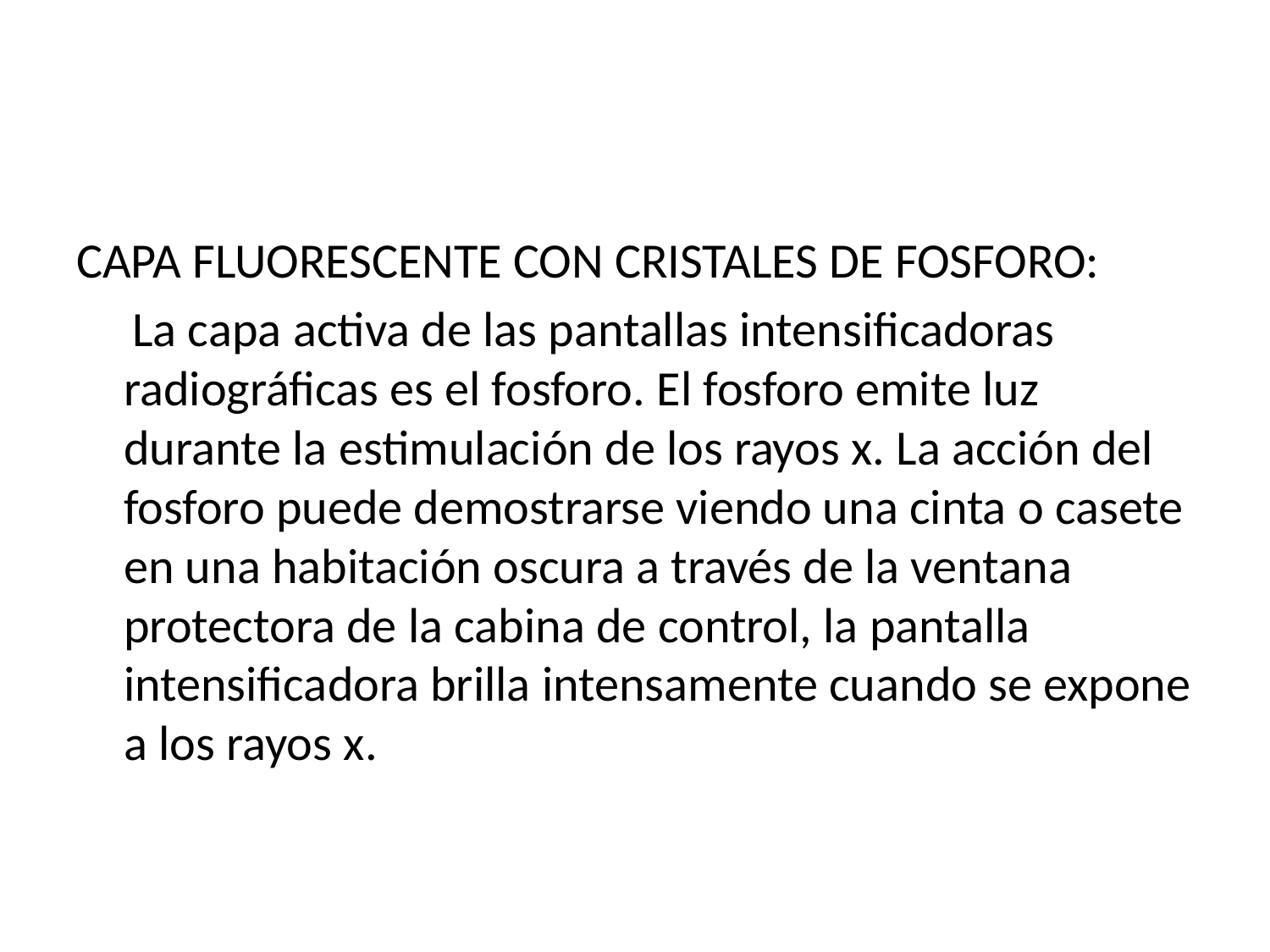

CAPA FLUORESCENTE CON CRISTALES DE FOSFORO:
     La capa activa de las pantallas intensificadoras radiográficas es el fosforo. El fosforo emite luz durante la estimulación de los rayos x. La acción del fosforo puede demostrarse viendo una cinta o casete en una habitación oscura a través de la ventana protectora de la cabina de control, la pantalla intensificadora brilla intensamente cuando se expone a los rayos x.